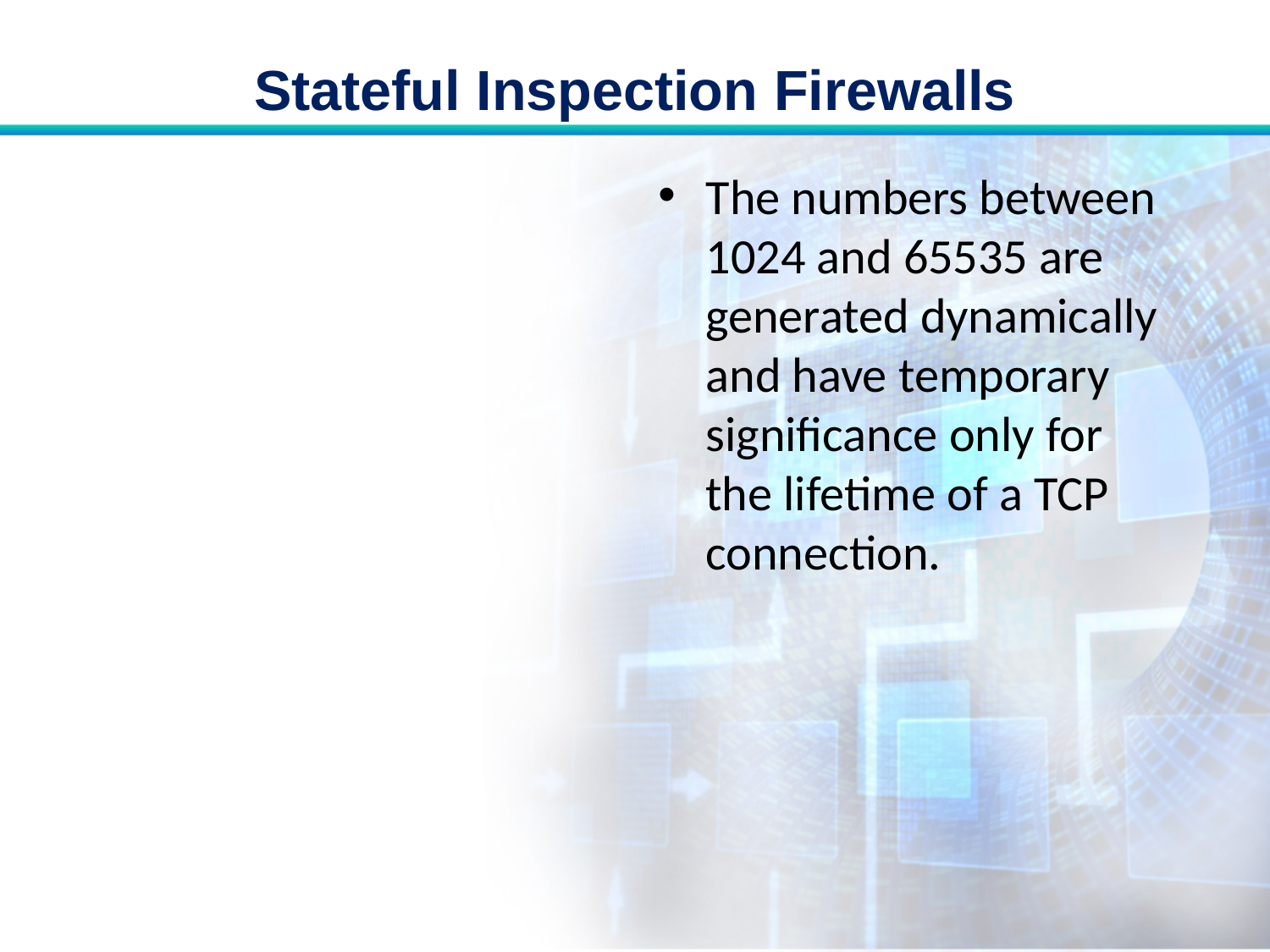

# Stateful Inspection Firewalls
The numbers between 1024 and 65535 are generated dynamically and have temporary significance only for the lifetime of a TCP connection.